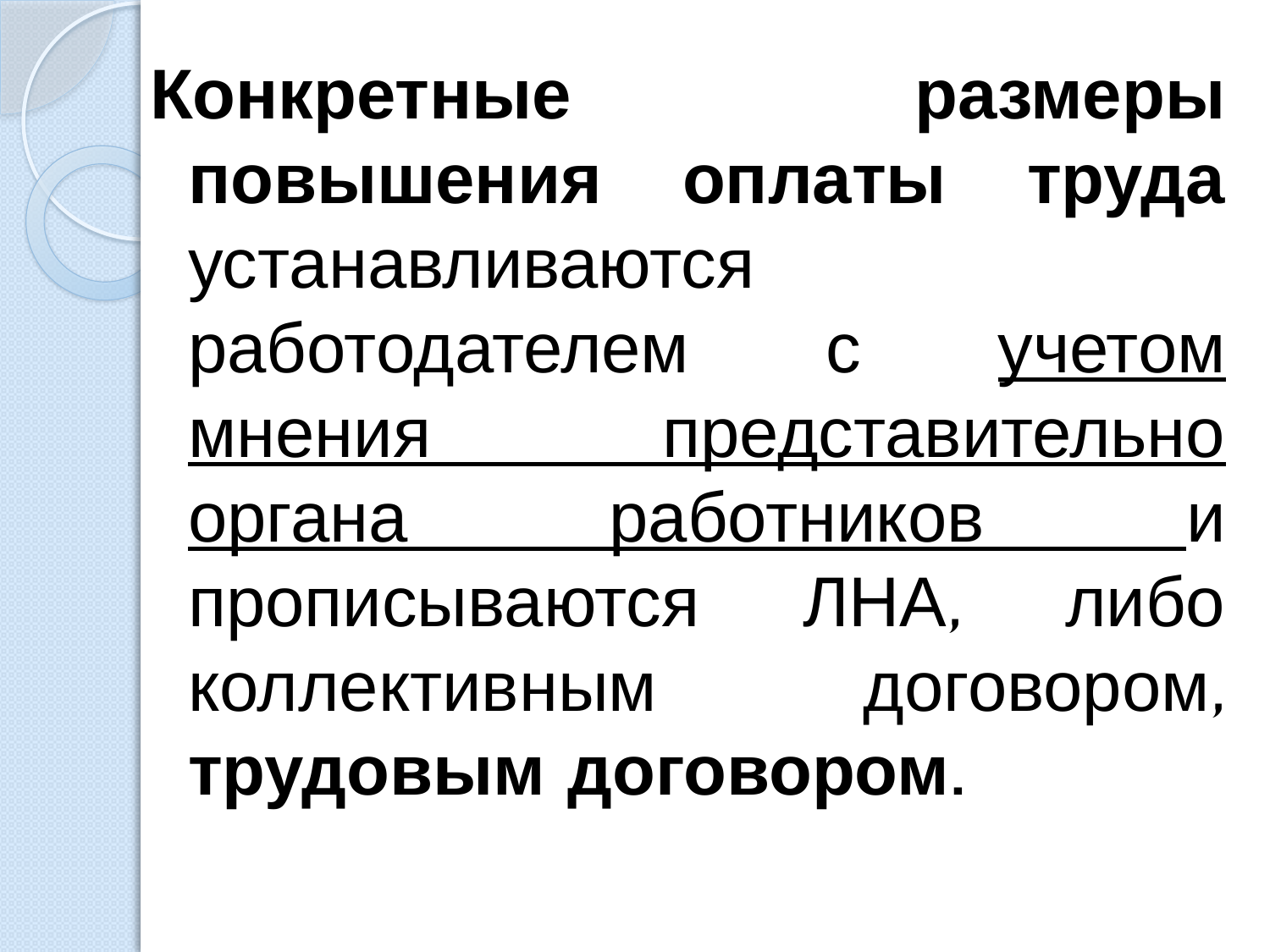

Конкретные размеры повышения оплаты труда устанавливаются работодателем с учетом мнения представительно органа работников и прописываются ЛНА, либо коллективным договором, трудовым договором.